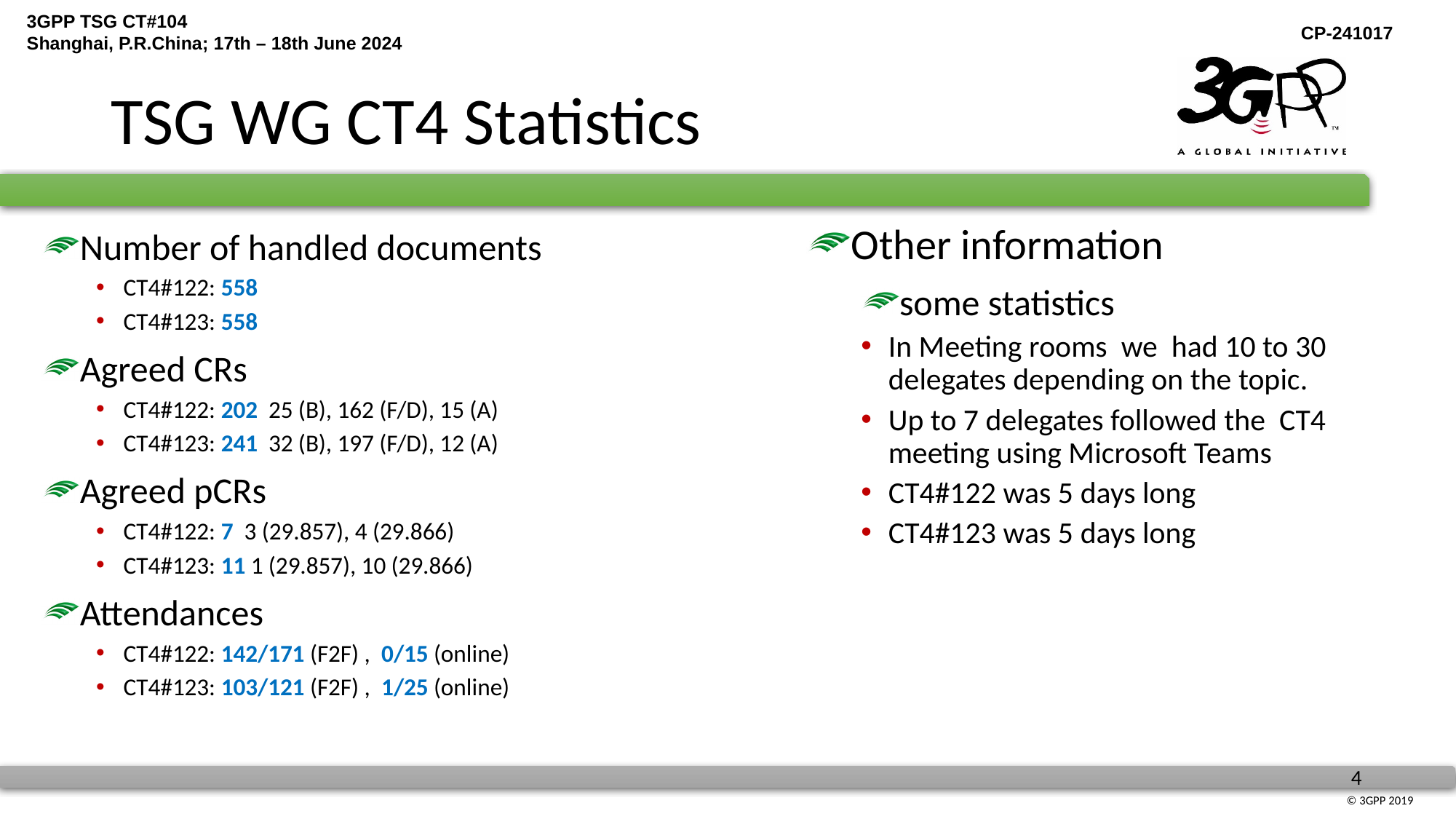

# TSG WG CT4 Statistics
Other information
some statistics
In Meeting rooms  we  had 10 to 30 delegates depending on the topic.
Up to 7 delegates followed the  CT4 meeting using Microsoft Teams
CT4#122 was 5 days long
CT4#123 was 5 days long

Number of handled documents
CT4#122: 558
CT4#123: 558
Agreed CRs
CT4#122: 202  25 (B), 162 (F/D), 15 (A)
CT4#123: 241  32 (B), 197 (F/D), 12 (A)
Agreed pCRs
CT4#122: 7  3 (29.857), 4 (29.866)
CT4#123: 11 1 (29.857), 10 (29.866)
Attendances
CT4#122: 142/171 (F2F) ,  0/15 (online)
CT4#123: 103/121 (F2F) ,  1/25 (online)